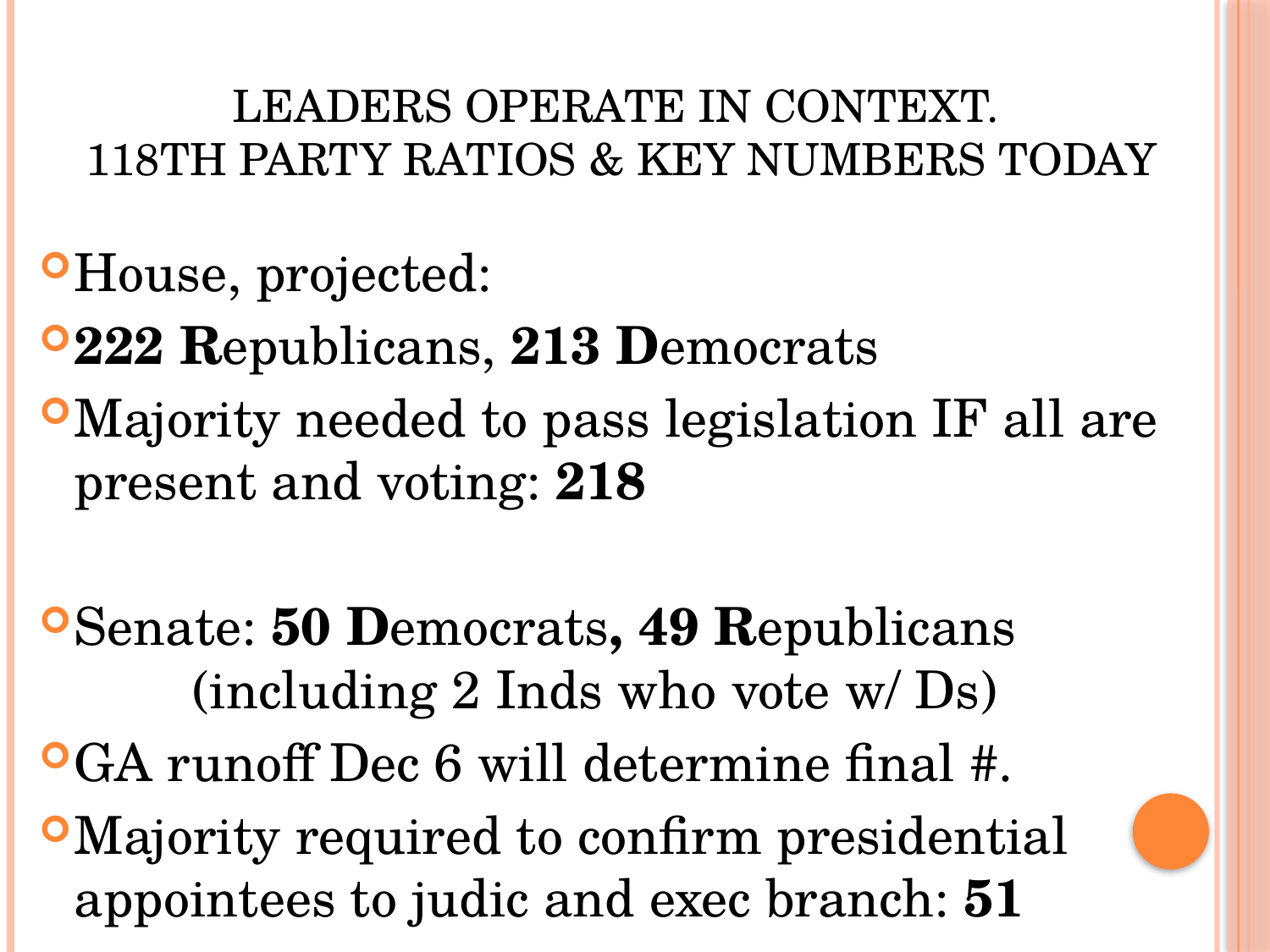

# Leaders operate in context. 118th Party Ratios & Key Numbers today
House, projected:
222 Republicans, 213 Democrats
Majority needed to pass legislation IF all are present and voting: 218

Senate: 50 Democrats, 49 Republicans 	 	(including 2 Inds who vote w/ Ds)
GA runoff Dec 6 will determine final #.
Majority required to confirm presidential appointees to judic and exec branch: 51